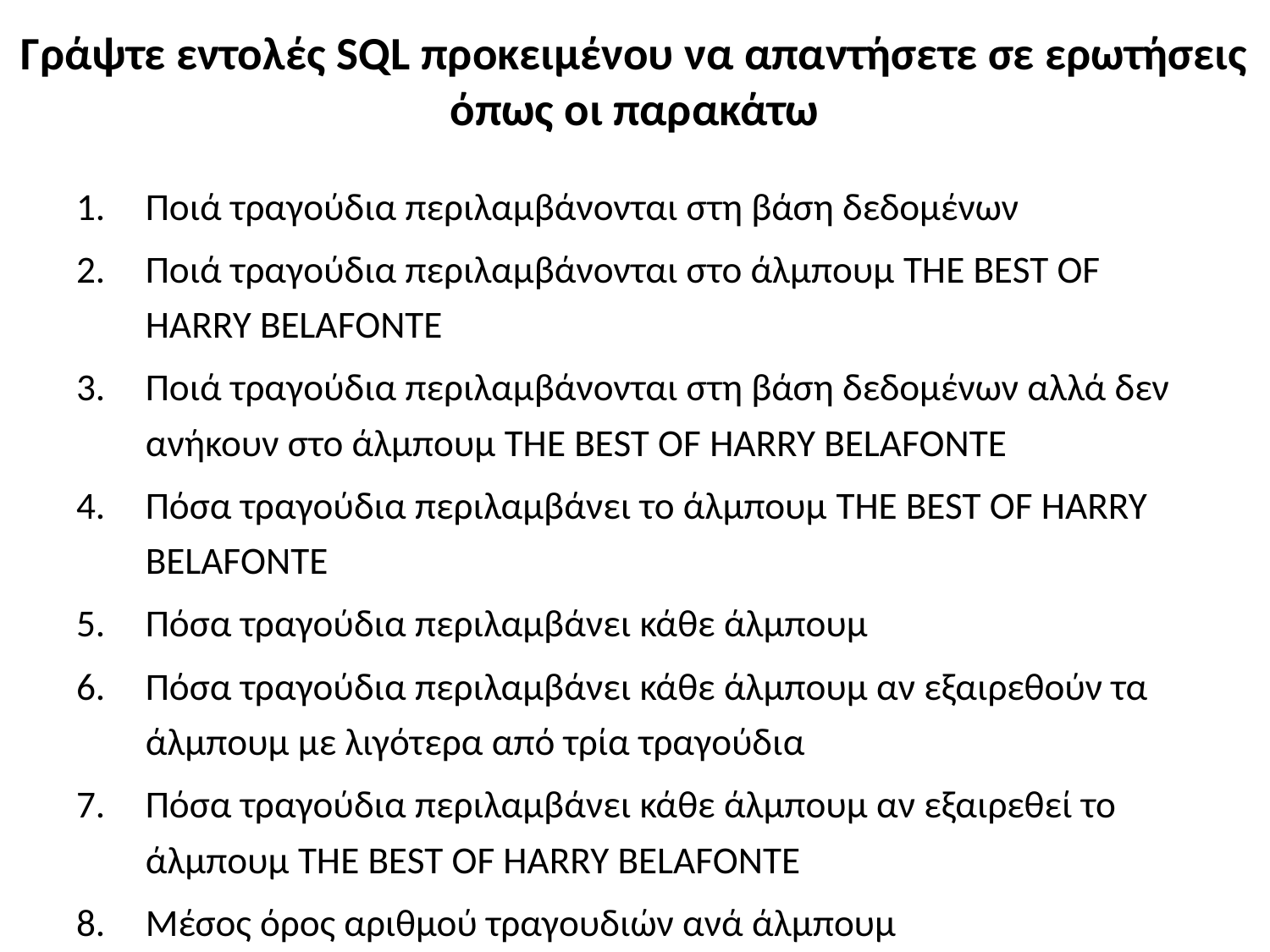

# Γράψτε εντολές SQL προκειμένου να απαντήσετε σε ερωτήσεις όπως οι παρακάτω
Ποιά τραγούδια περιλαμβάνονται στη βάση δεδομένων
Ποιά τραγούδια περιλαμβάνονται στο άλμπουμ THE BEST OF HARRY BELAFONTE
Ποιά τραγούδια περιλαμβάνονται στη βάση δεδομένων αλλά δεν ανήκουν στο άλμπουμ THE BEST OF HARRY BELAFONTE
Πόσα τραγούδια περιλαμβάνει το άλμπουμ THE BEST OF HARRY BELAFONTE
Πόσα τραγούδια περιλαμβάνει κάθε άλμπουμ
Πόσα τραγούδια περιλαμβάνει κάθε άλμπουμ αν εξαιρεθούν τα άλμπουμ με λιγότερα από τρία τραγούδια
Πόσα τραγούδια περιλαμβάνει κάθε άλμπουμ αν εξαιρεθεί το άλμπουμ THE BEST OF HARRY BELAFONTE
Μέσος όρος αριθμού τραγουδιών ανά άλμπουμ